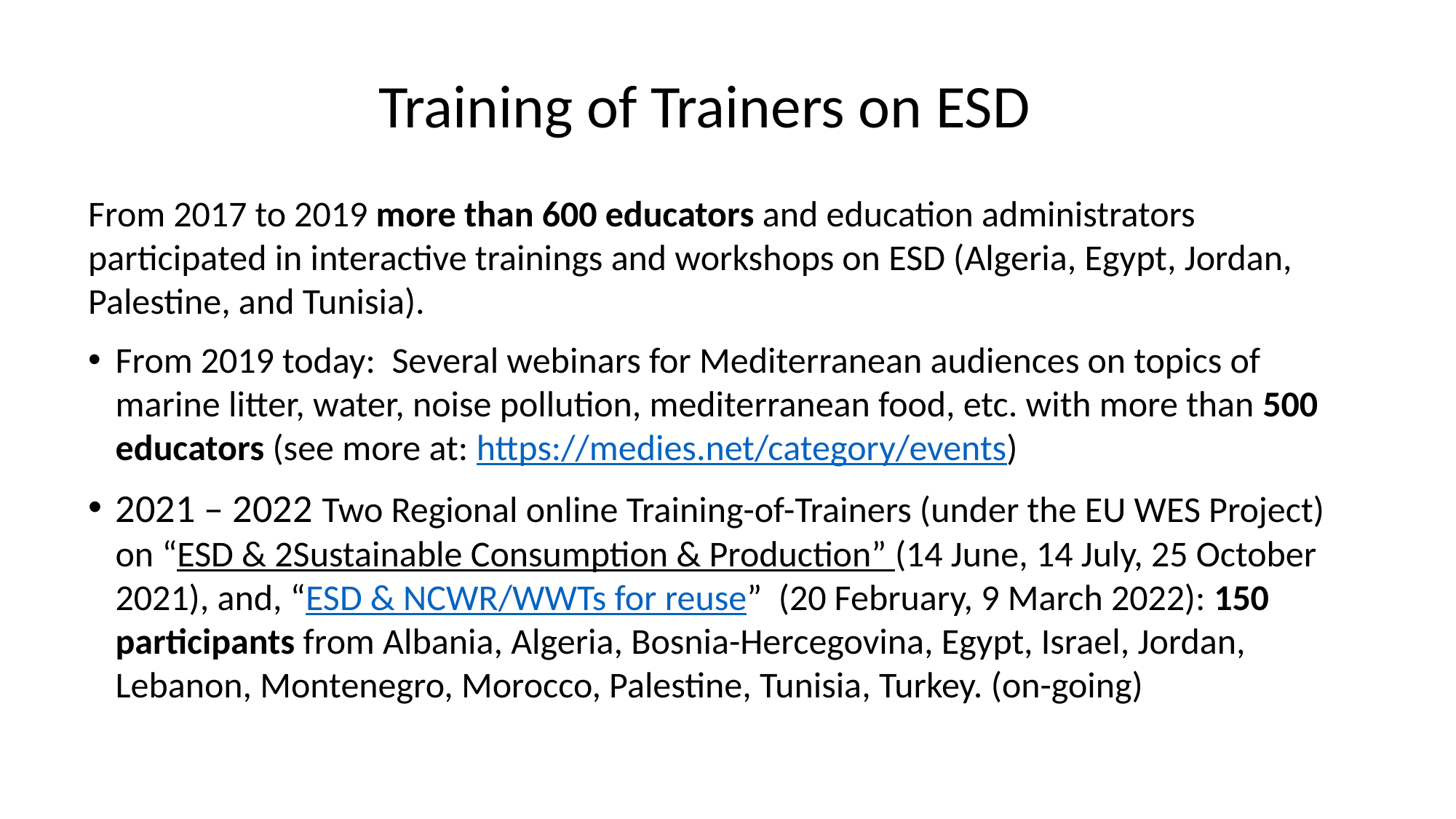

Training of Trainers on ESD
From 2017 to 2019 more than 600 educators and education administrators participated in interactive trainings and workshops on ESD (Algeria, Egypt, Jordan, Palestine, and Tunisia).
From 2019 today:  Several webinars for Mediterranean audiences on topics of marine litter, water, noise pollution, mediterranean food, etc. with more than 500 educators (see more at: https://medies.net/category/events)
2021 – 2022 Two Regional online Training-of-Trainers (under the EU WES Project)  on “ESD & 2Sustainable Consumption & Production” (14 June, 14 July, 25 October 2021), and, “ESD & NCWR/WWTs for reuse”  (20 February, 9 March 2022): 150 participants from Albania, Algeria, Bosnia-Hercegovina, Egypt, Israel, Jordan, Lebanon, Montenegro, Morocco, Palestine, Tunisia, Turkey. (on-going)